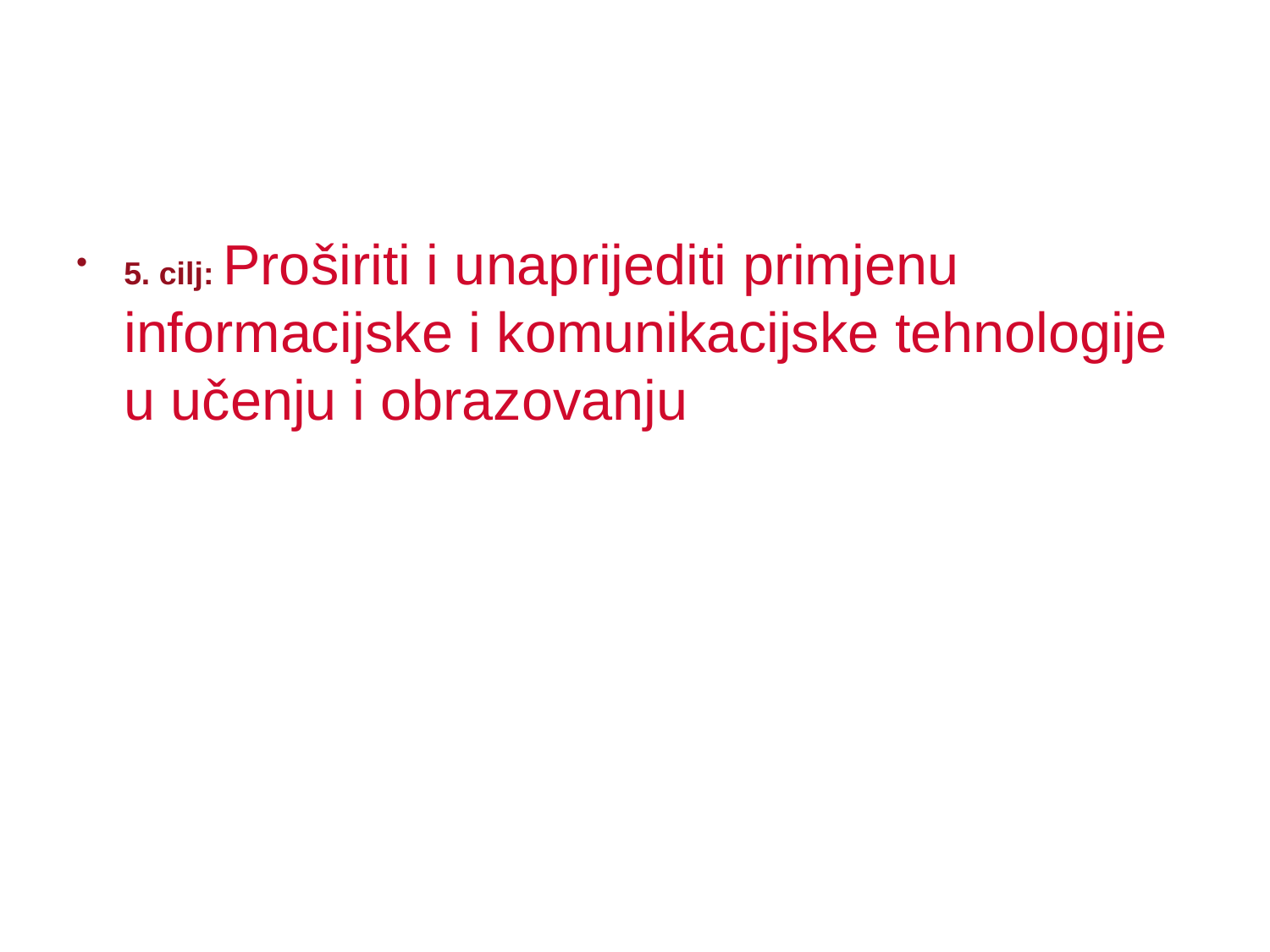

#
5. cilj: Proširiti i unaprijediti primjenu informacijske i komunikacijske tehnologije u učenju i obrazovanju